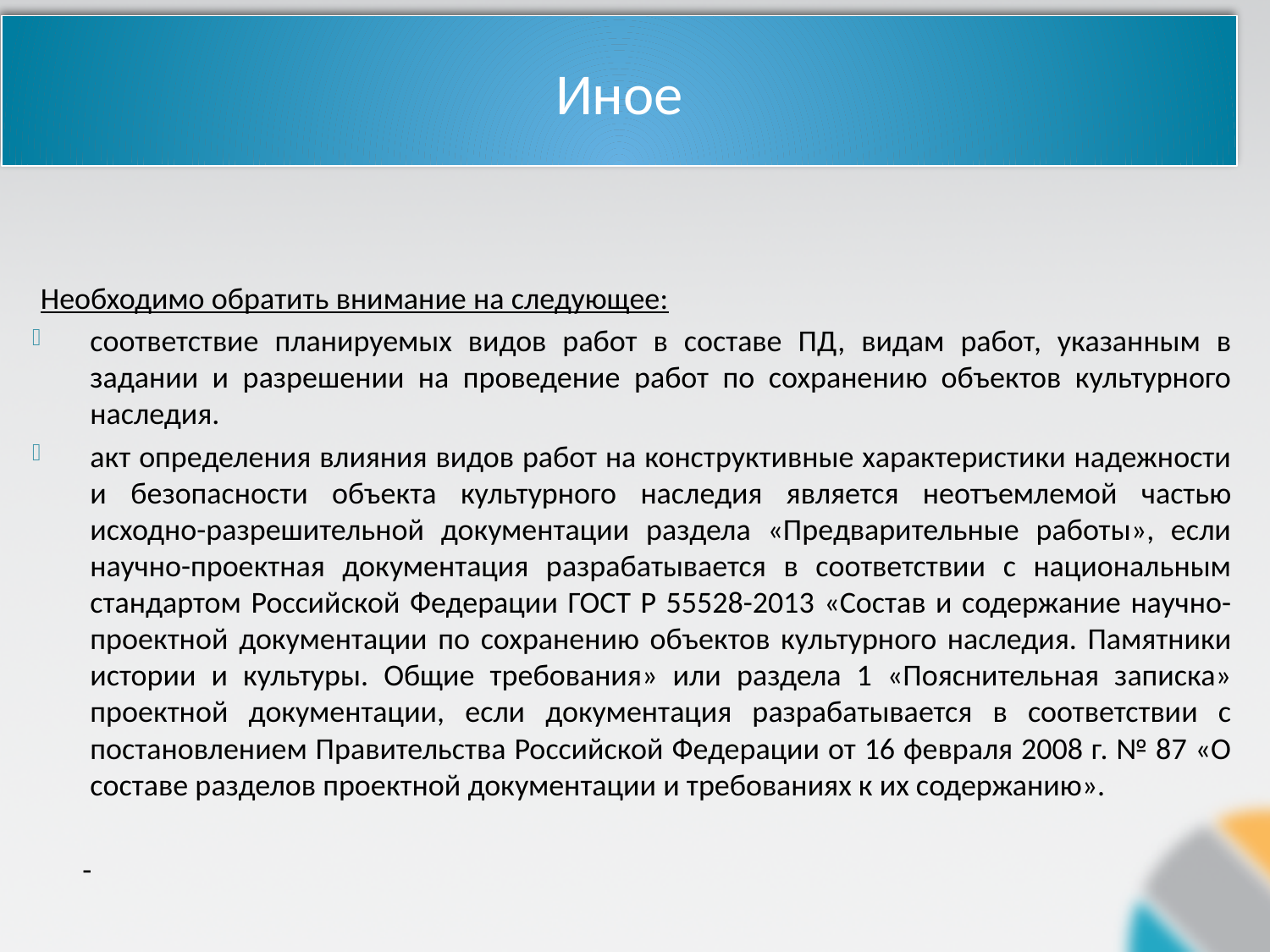

Иное

Необходимо обратить внимание на следующее:
соответствие планируемых видов работ в составе ПД, видам работ, указанным в задании и разрешении на проведение работ по сохранению объектов культурного наследия.
акт определения влияния видов работ на конструктивные характеристики надежности и безопасности объекта культурного наследия является неотъемлемой частью исходно-разрешительной документации раздела «Предварительные работы», если научно-проектная документация разрабатывается в соответствии с национальным стандартом Российской Федерации ГОСТ Р 55528-2013 «Состав и содержание научно-проектной документации по сохранению объектов культурного наследия. Памятники истории и культуры. Общие требования» или раздела 1 «Пояснительная записка» проектной документации, если документация разрабатывается в соответствии с постановлением Правительства Российской Федерации от 16 февраля 2008 г. № 87 «О составе разделов проектной документации и требованиях к их содержанию».

      -